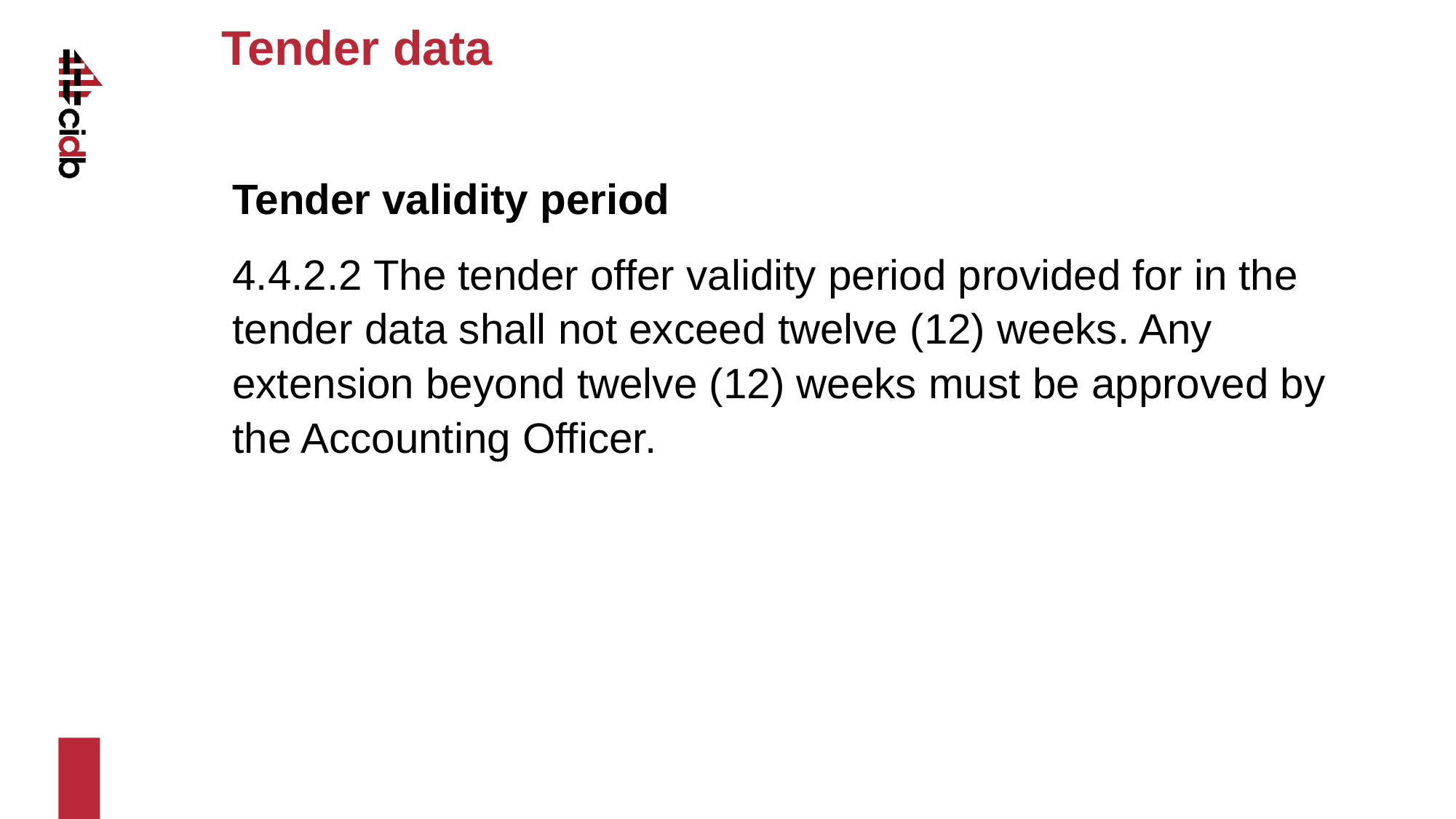

# Tender data

Tender validity period
4.4.2.2 The tender offer validity period provided for in the tender data shall not exceed twelve (12) weeks. Any extension beyond twelve (12) weeks must be approved by the Accounting Officer.